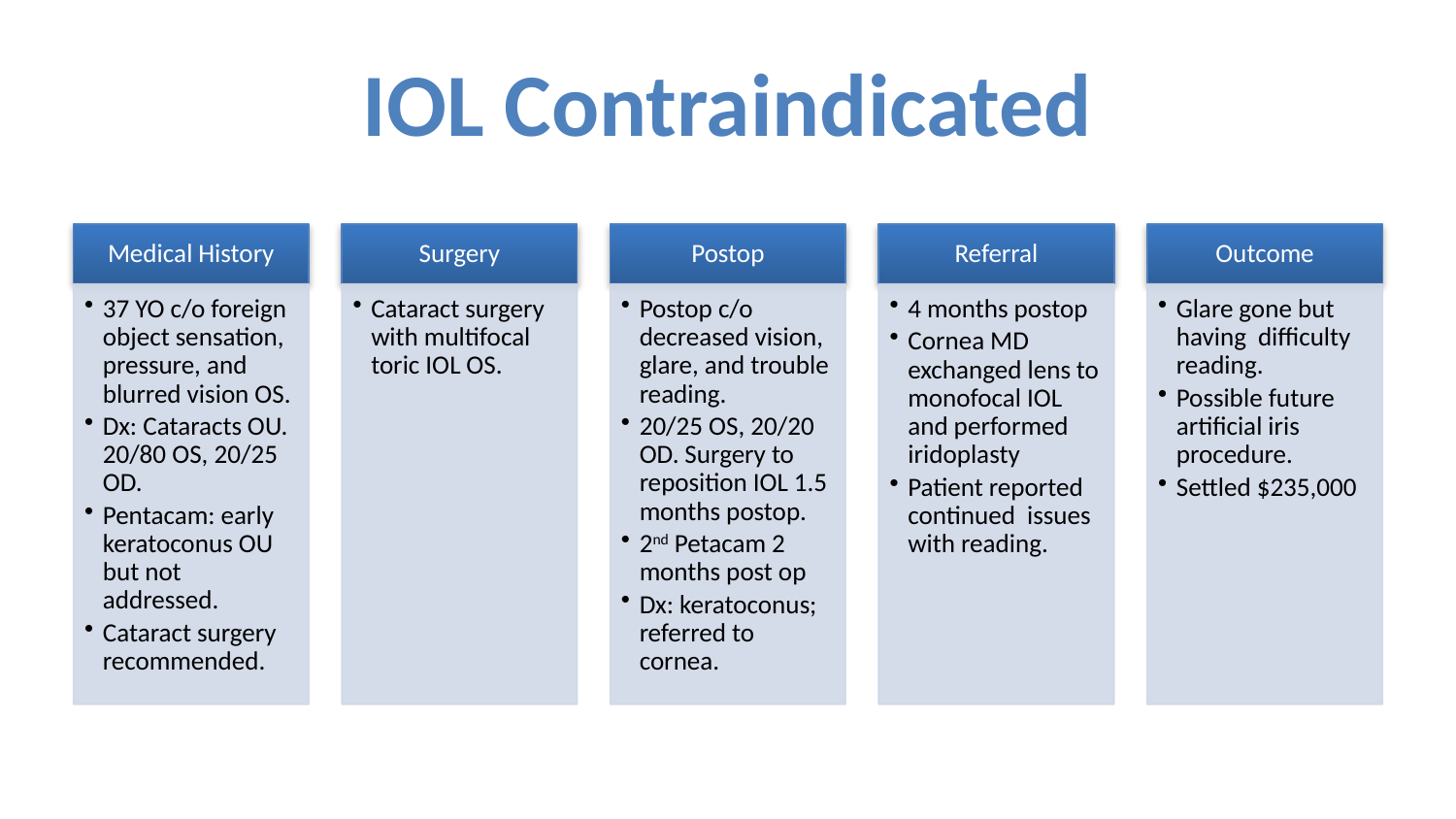

IOL Contraindicated
Medical History
37 YO c/o foreign object sensation,  pressure, and blurred vision OS.
Dx: Cataracts OU. 20/80 OS, 20/25 OD.
Pentacam: early keratoconus OU but not addressed.
Cataract surgery recommended.
Surgery
Cataract surgery with multifocal toric IOL OS.
Postop
Postop c/o decreased vision, glare, and trouble reading.
20/25 OS, 20/20 OD. Surgery to reposition IOL 1.5 months postop.
2nd Petacam 2 months post op
Dx: keratoconus; referred to cornea.
Referral
4 months postop
Cornea MD exchanged lens to monofocal IOL and performed iridoplasty
Patient reported continued  issues with reading.
Outcome
Glare gone but having  difficulty reading.
Possible future artificial iris procedure.
Settled $235,000